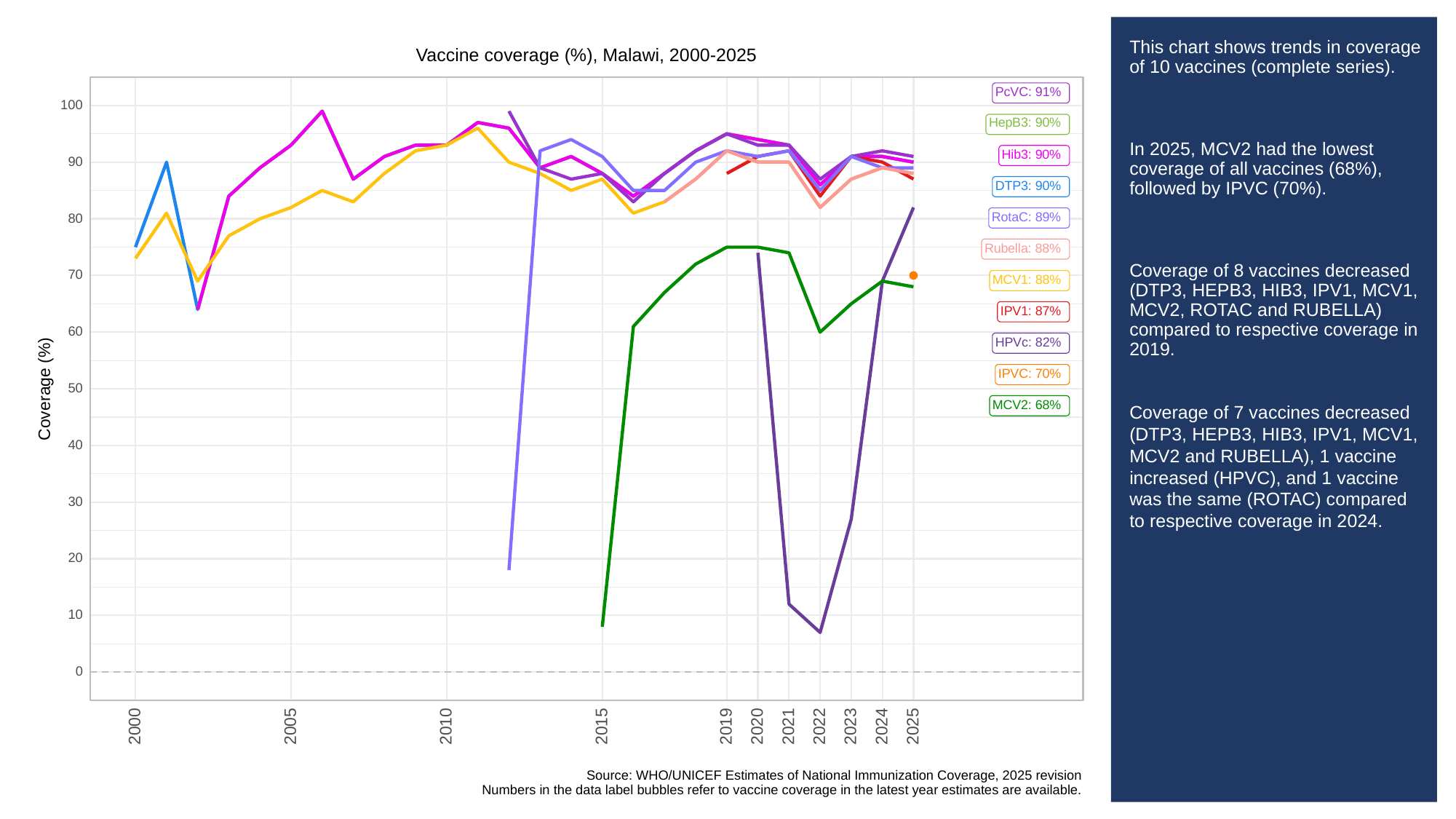

# This chart shows trends in coverage of 10 vaccines (complete series).

In 2025, MCV2 had the lowest coverage of all vaccines (68%), followed by IPVC (70%).

Coverage of 8 vaccines decreased (DTP3, HEPB3, HIB3, IPV1, MCV1, MCV2, ROTAC and RUBELLA) compared to respective coverage in 2019.

Coverage of 7 vaccines decreased (DTP3, HEPB3, HIB3, IPV1, MCV1, MCV2 and RUBELLA), 1 vaccine increased (HPVC), and 1 vaccine was the same (ROTAC) compared to respective coverage in 2024.

Vaccine coverage (%), Malawi, 2000-2025

PcVC: 91%

100

HepB3: 90%

Hib3: 90%

90

DTP3: 90%

RotaC: 89%
80

Rubella: 88%

70

MCV1: 88%

IPV1: 87%
60

HPVc: 82%

IPVC: 70%
Coverage (%)
50

MCV2: 68%

40

30

20

10

0

2023
2000
2005
2010
2015
2019
2020
2021
2022
2024
2025
Source: WHO/UNICEF Estimates of National Immunization Coverage, 2025 revision
Numbers in the data label bubbles refer to vaccine coverage in the latest year estimates are available.